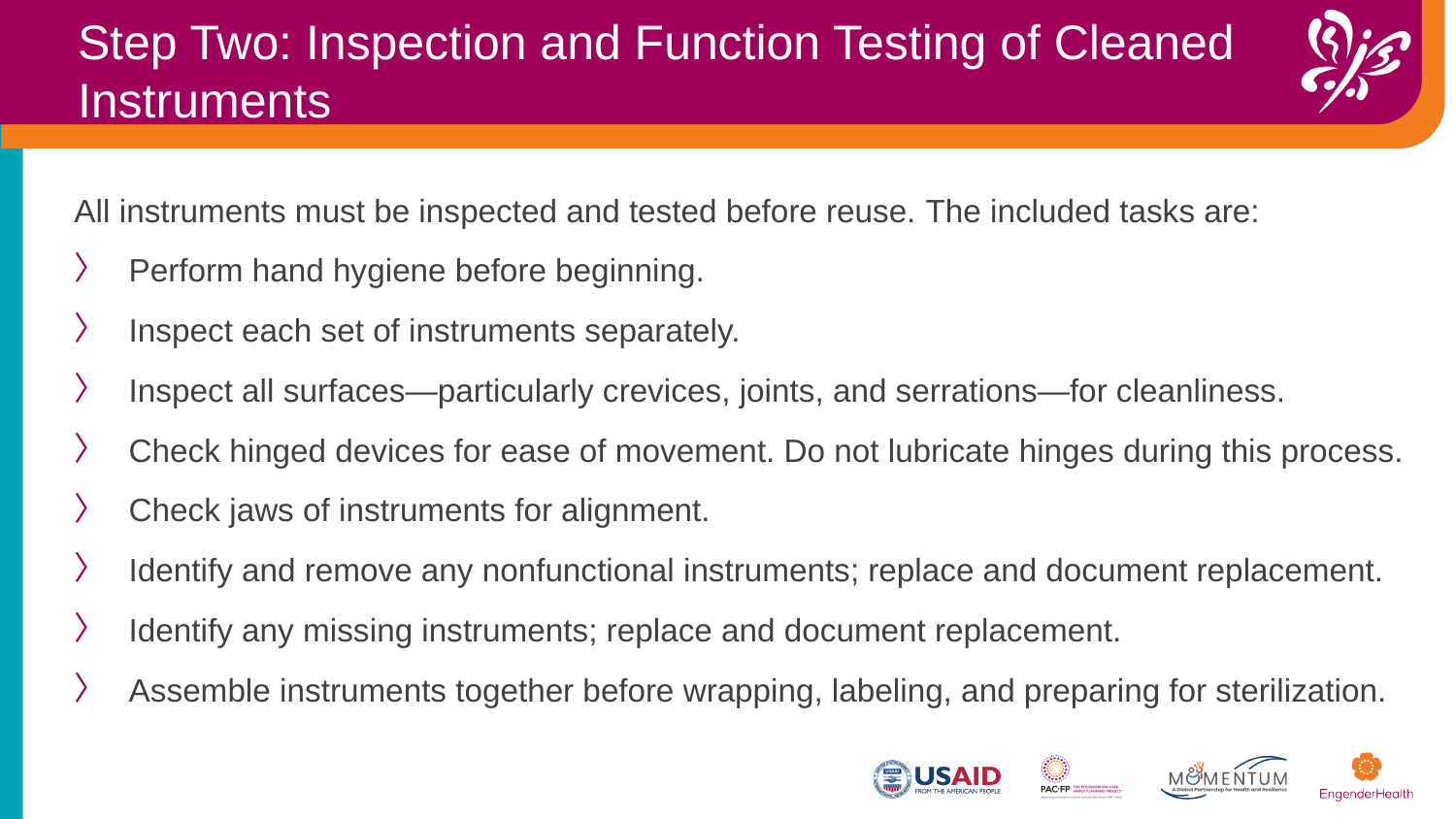

Step Two: Inspection and Function Testing of Cleaned Instruments
All instruments must be inspected and tested before reuse.​ The included tasks are:
Perform hand hygiene before beginning.
Inspect each set of instruments separately.
Inspect all surfaces—particularly crevices, joints, and serrations—for cleanliness.
Check hinged devices for ease of movement. Do not lubricate hinges during this process.​
Check jaws of instruments for alignment.​
Identify and remove any nonfunctional instruments; replace and document replacement.
Identify any missing instruments; replace and document replacement.
Assemble instruments together before wrapping, labeling, and preparing for sterilization.​